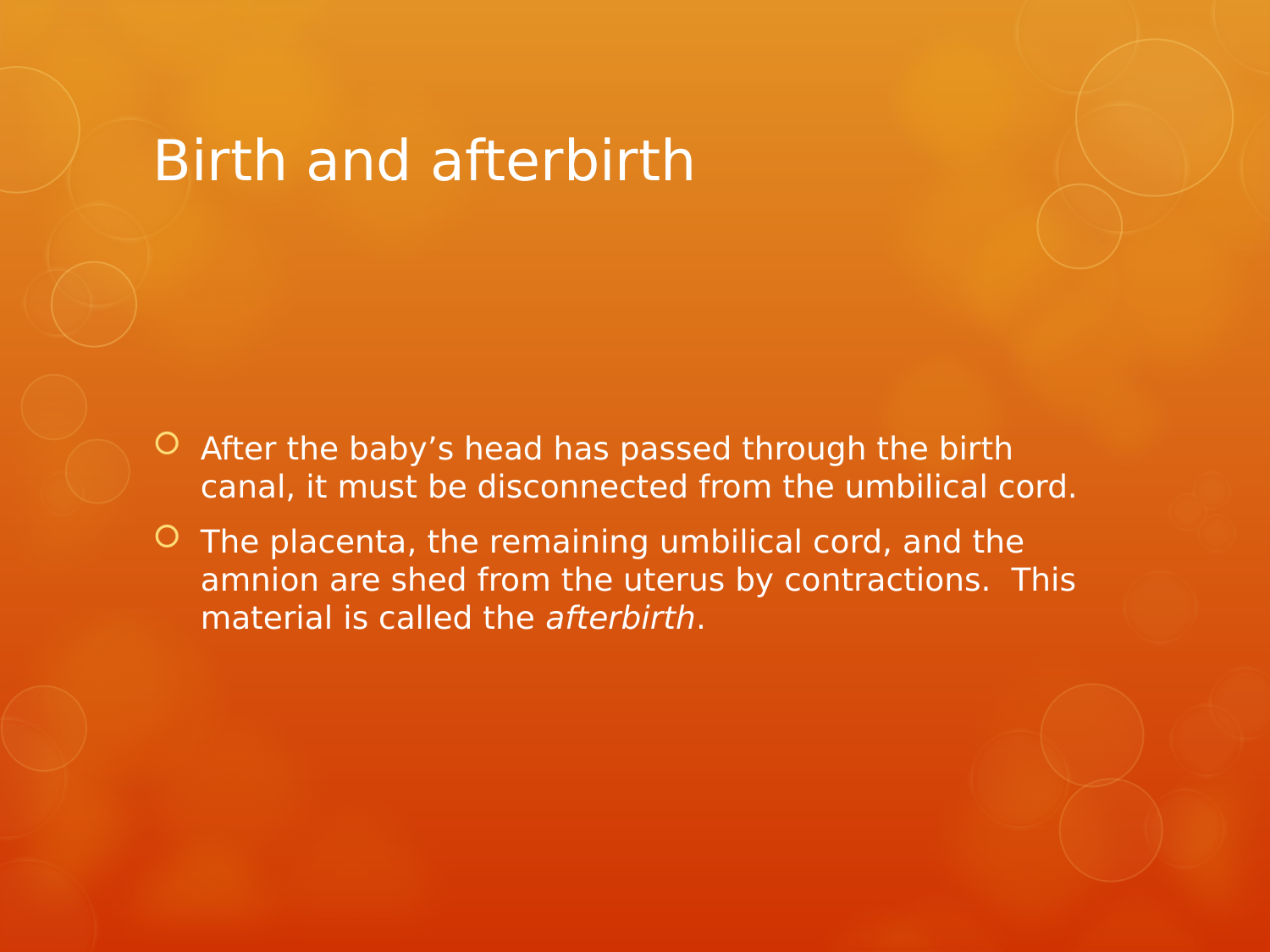

# Birth and afterbirth
After the baby’s head has passed through the birth canal, it must be disconnected from the umbilical cord.
The placenta, the remaining umbilical cord, and the amnion are shed from the uterus by contractions.  This material is called the afterbirth.